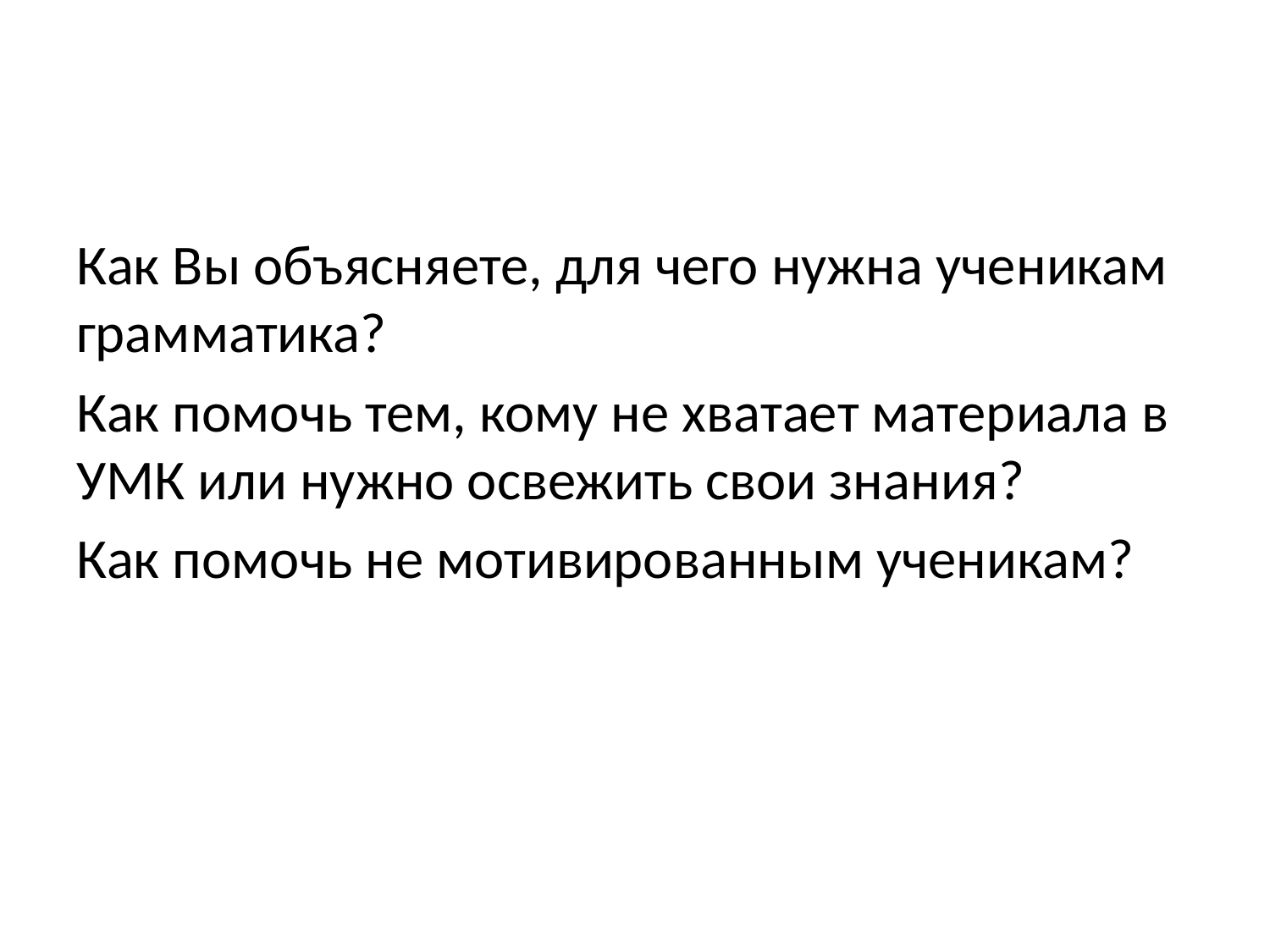

#
Как Вы объясняете, для чего нужна ученикам грамматика?
Как помочь тем, кому не хватает материала в УМК или нужно освежить свои знания?
Как помочь не мотивированным ученикам?